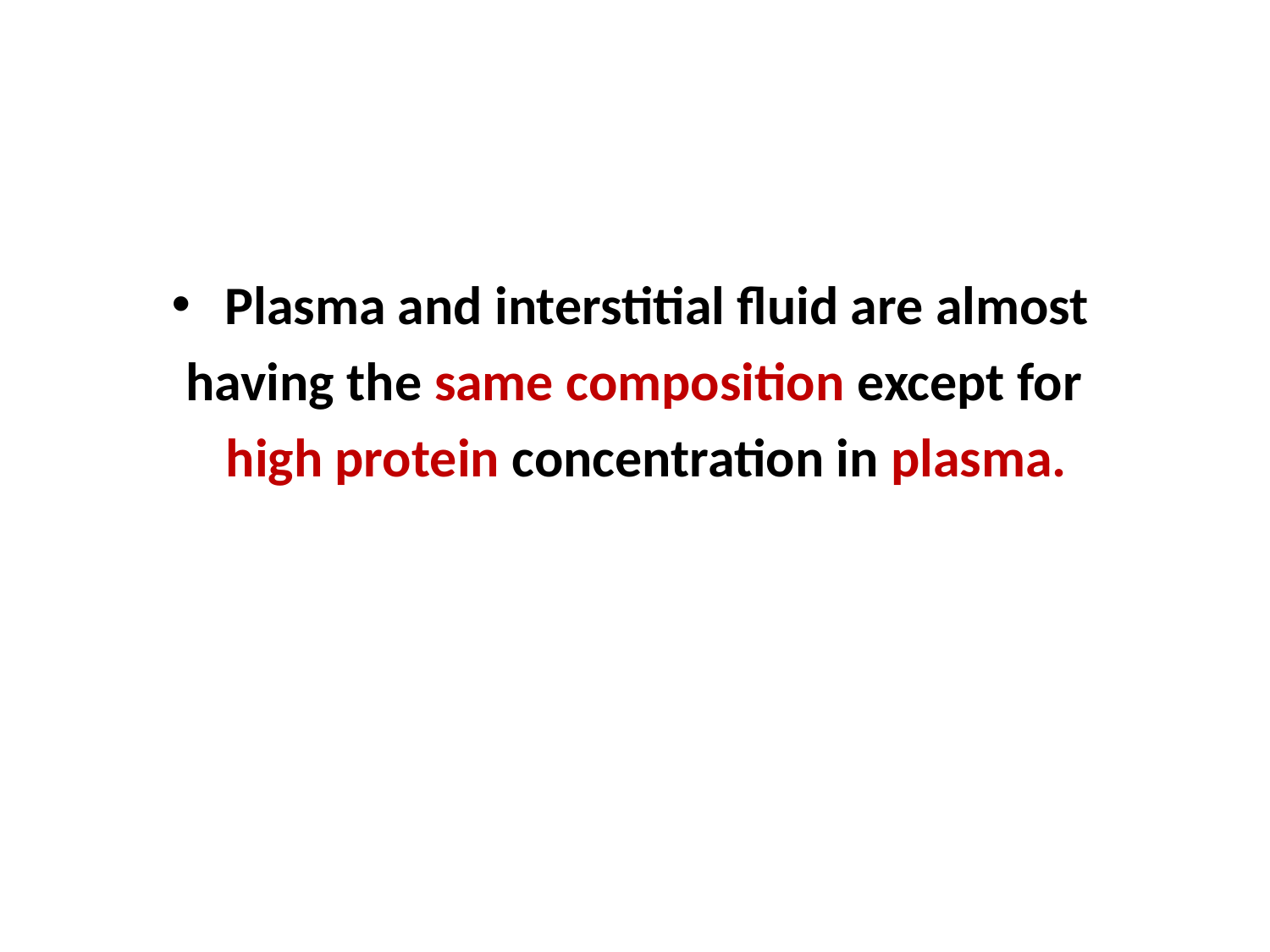

Plasma and interstitial fluid are almost
having the same composition except for
 high protein concentration in plasma.